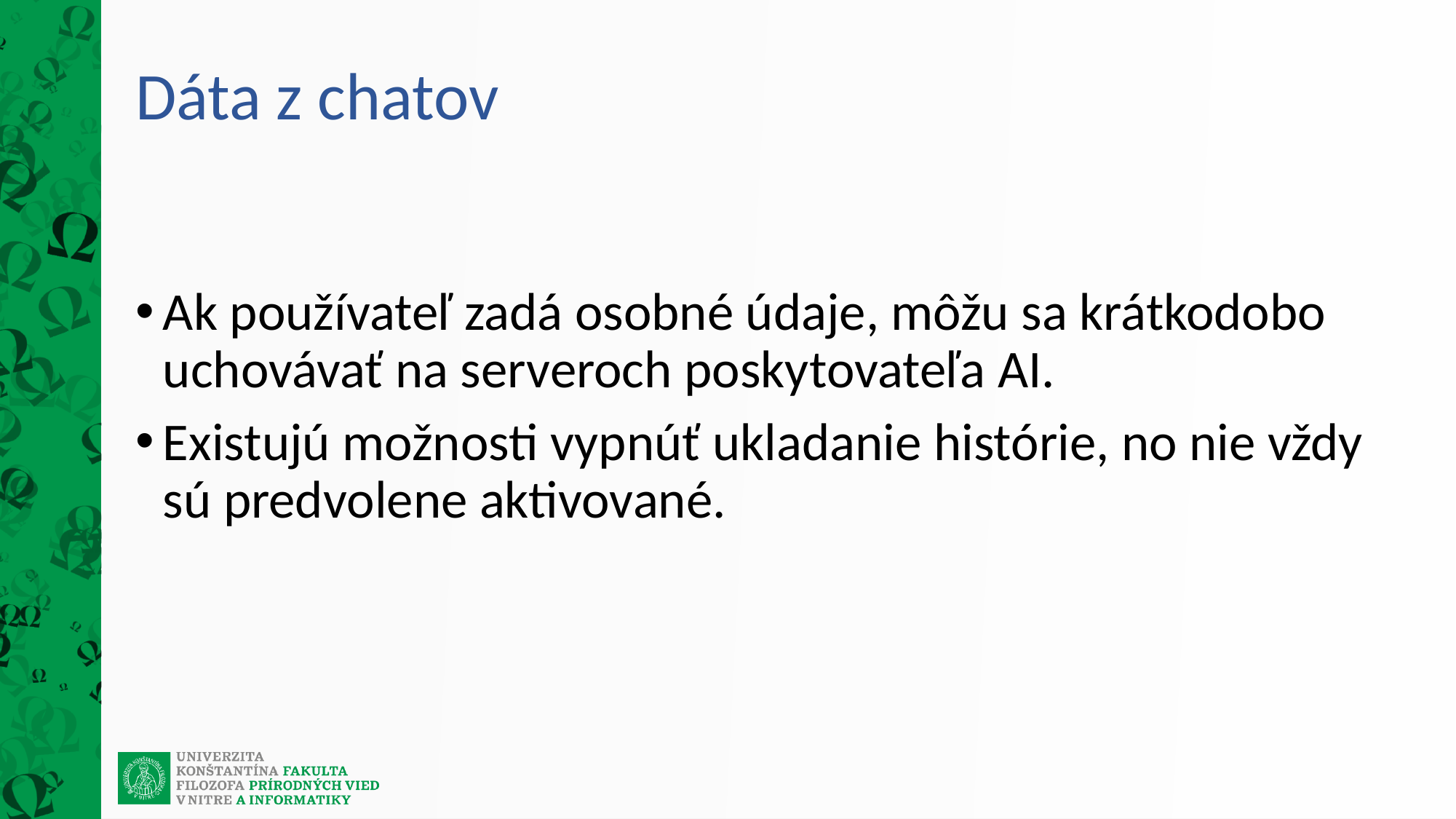

# Dáta z chatov

Ak používateľ zadá osobné údaje, môžu sa krátkodobo uchovávať na serveroch poskytovateľa AI.
Existujú možnosti vypnúť ukladanie histórie, no nie vždy sú predvolene aktivované.